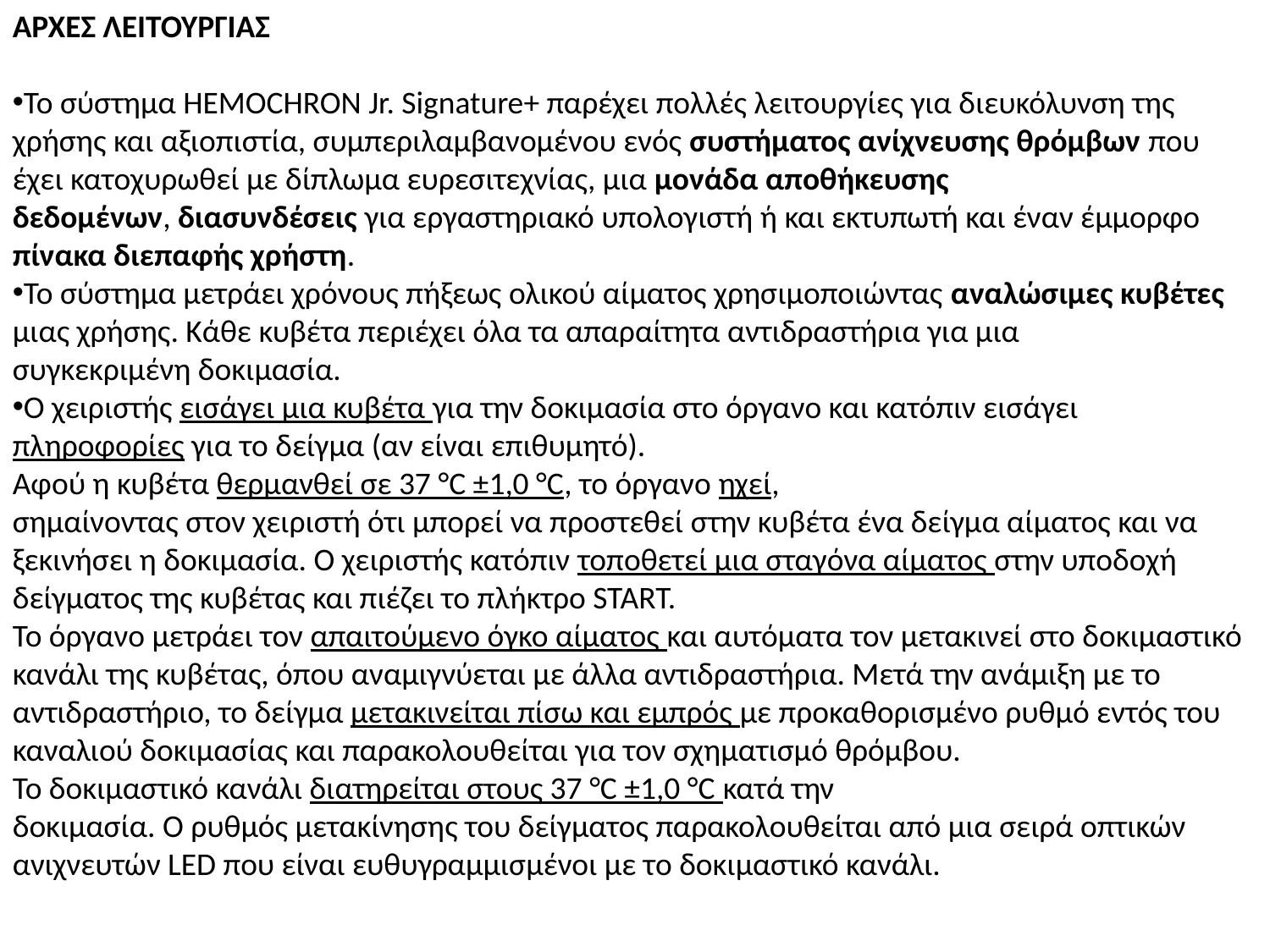

ΑΡΧΕΣ ΛΕΙΤΟΥΡΓΙΑΣ

Το σύστηµα HEMOCHRON Jr. Signature+ παρέχει πολλές λειτουργίες για διευκόλυνση της χρήσης και αξιοπιστία, συμπεριλαμβανομένου ενός συστήµατος ανίχνευσης θρόµβων που έχει κατοχυρωθεί µε δίπλωµα ευρεσιτεχνίας, µια μονάδα αποθήκευσης
δεδοµένων, διασυνδέσεις για εργαστηριακό υπολογιστή ή και εκτυπωτή και έναν έµµορφο πίνακα διεπαφής χρήστη.
Το σύστηµα μετράει χρόνους πήξεως ολικού αίµατος χρησιµοποιώντας αναλώσιµες κυβέτες μιας χρήσης. Κάθε κυβέτα περιέχει όλα τα απαραίτητα αντιδραστήρια για µια
συγκεκριµένη δοκιµασία.
Ο χειριστής εισάγει µια κυβέτα για την δοκιµασία στο όργανο και κατόπιν εισάγει πληροφορίες για το δείγµα (αν είναι επιθυµητό).
Αφού η κυβέτα θερµανθεί σε 37 °C ±1,0 °C, το όργανο ηχεί,
σηµαίνοντας στον χειριστή ότι μπορεί να προστεθεί στην κυβέτα ένα δείγµα αίµατος και να ξεκινήσει η δοκιµασία. Ο χειριστής κατόπιν τοποθετεί µια σταγόνα αίµατος στην υποδοχή δείγματος της κυβέτας και πιέζει το πλήκτρο START.
Το όργανο μετράει τον απαιτούµενο όγκο αίµατος και αυτόµατα τον μετακινεί στο δοκιμαστικό κανάλι της κυβέτας, όπου αναµιγνύεται µε άλλα αντιδραστήρια. Μετά την ανάµιξη µε το αντιδραστήριο, το δείγµα μετακινείται πίσω και εµπρός µε προκαθορισµένο ρυθµό εντός του καναλιού δοκιµασίας και παρακολουθείται για τον σχηµατισµό θρόµβου.
Το δοκιµαστικό κανάλι διατηρείται στους 37 °C ±1,0 °C κατά την
δοκιµασία. Ο ρυθµός μετακίνησης του δείγµατος παρακολουθείται από µια σειρά οπτικών ανιχνευτών LED που είναι ευθυγραµµισµένοι µε το δοκιµαστικό κανάλι.